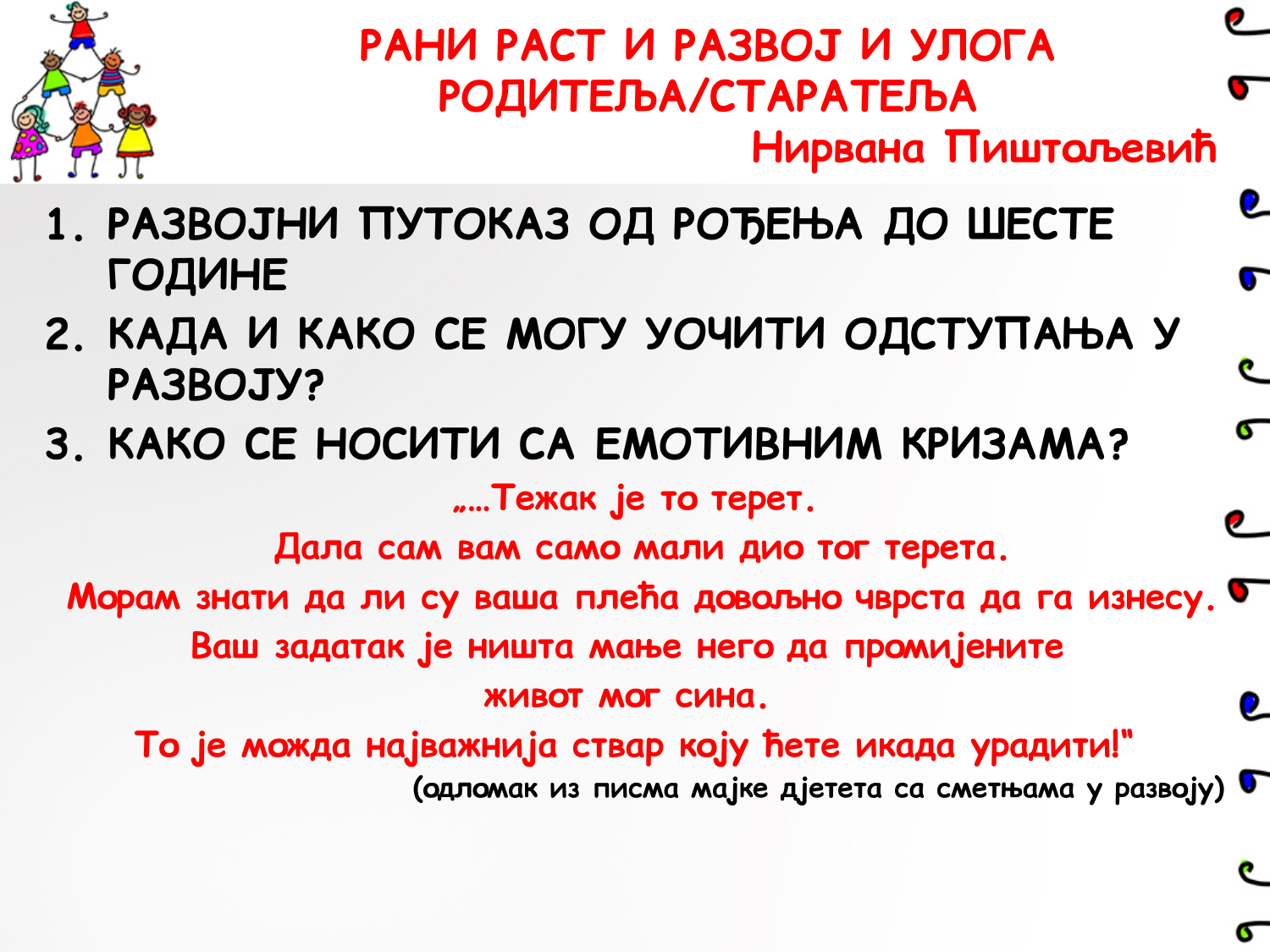

# РАНИ РАСТ И РАЗВОЈ И УЛОГА РОДИТЕЉА/СТАРАТЕЉА Нирвана Пиштољевић
РАЗВОЈНИ ПУТОКАЗ ОД РОЂЕЊА ДО ШЕСТЕ ГОДИНЕ
КАДА И КАКО СЕ МОГУ УОЧИТИ ОДСТУПАЊА У РАЗВОЈУ?
КАКО СЕ НОСИТИ СА ЕМОТИВНИМ КРИЗАМА?
„…Тежак је то терет.
 Дала сам вам само мали дио тог терета.
 Морам знати да ли су ваша плећа довољно чврста да га изнесу.
Ваш задатак је ништа мање него да промијените
живот мог сина.
То је можда најважнија ствар коју ћете икада урадити!“
(одломак из писма мајке дјетета са сметњама у развоју)